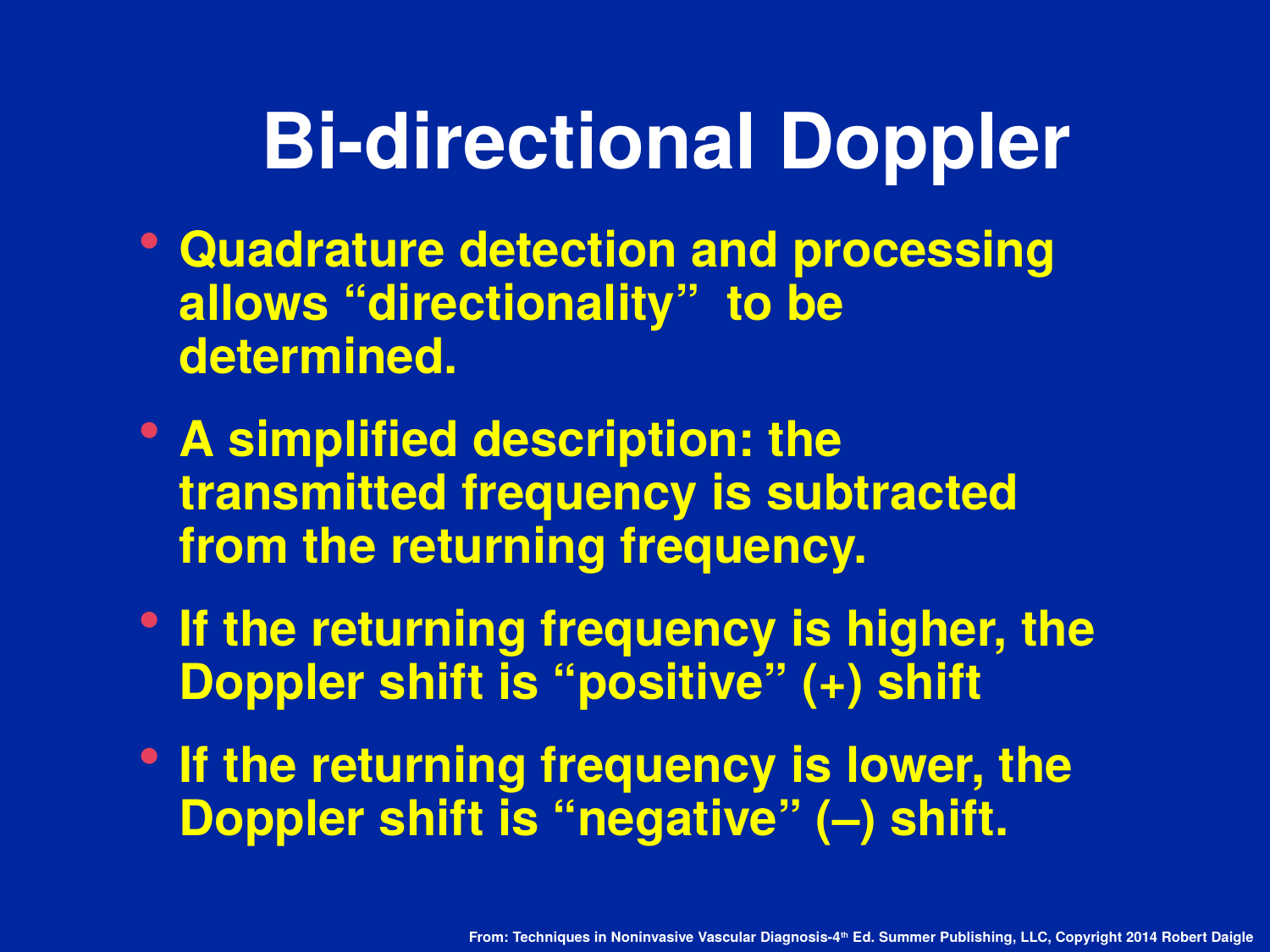

# Bi-directional Doppler
Quadrature detection and processing  allows “directionality”  to be determined.
A simplified description: the  transmitted frequency is subtracted from the returning frequency.
If the returning frequency is higher, the Doppler shift is “positive” (+) shift
If the returning frequency is lower, the Doppler shift is “negative” (–) shift.